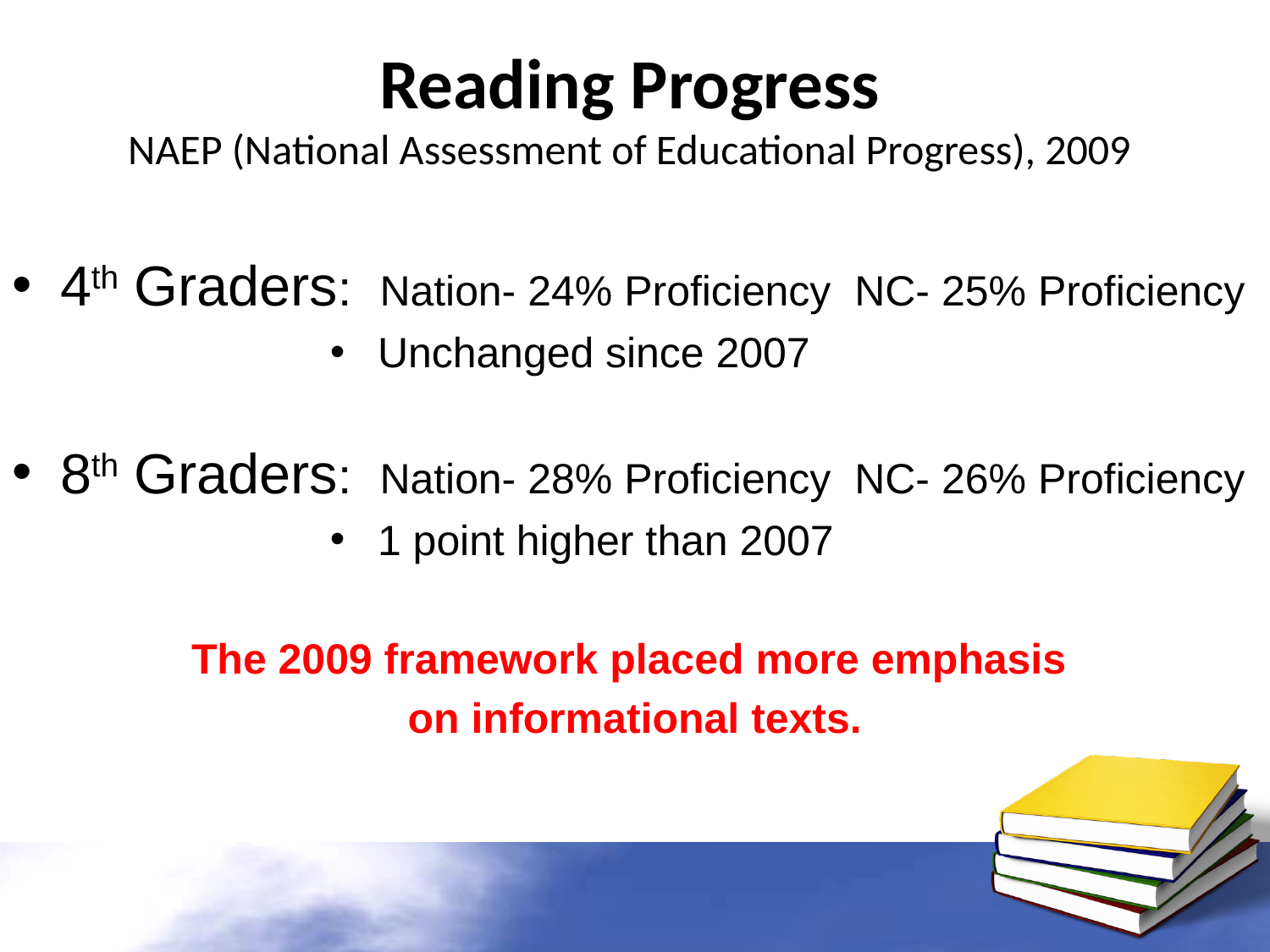

Reading Progress
NAEP (National Assessment of Educational Progress), 2009
4th Graders:  Nation- 24% Proficiency  NC- 25% Proficiency
Unchanged since 2007

8th Graders:  Nation- 28% Proficiency  NC- 26% Proficiency
1 point higher than 2007

The 2009 framework placed more emphasis
on informational texts.